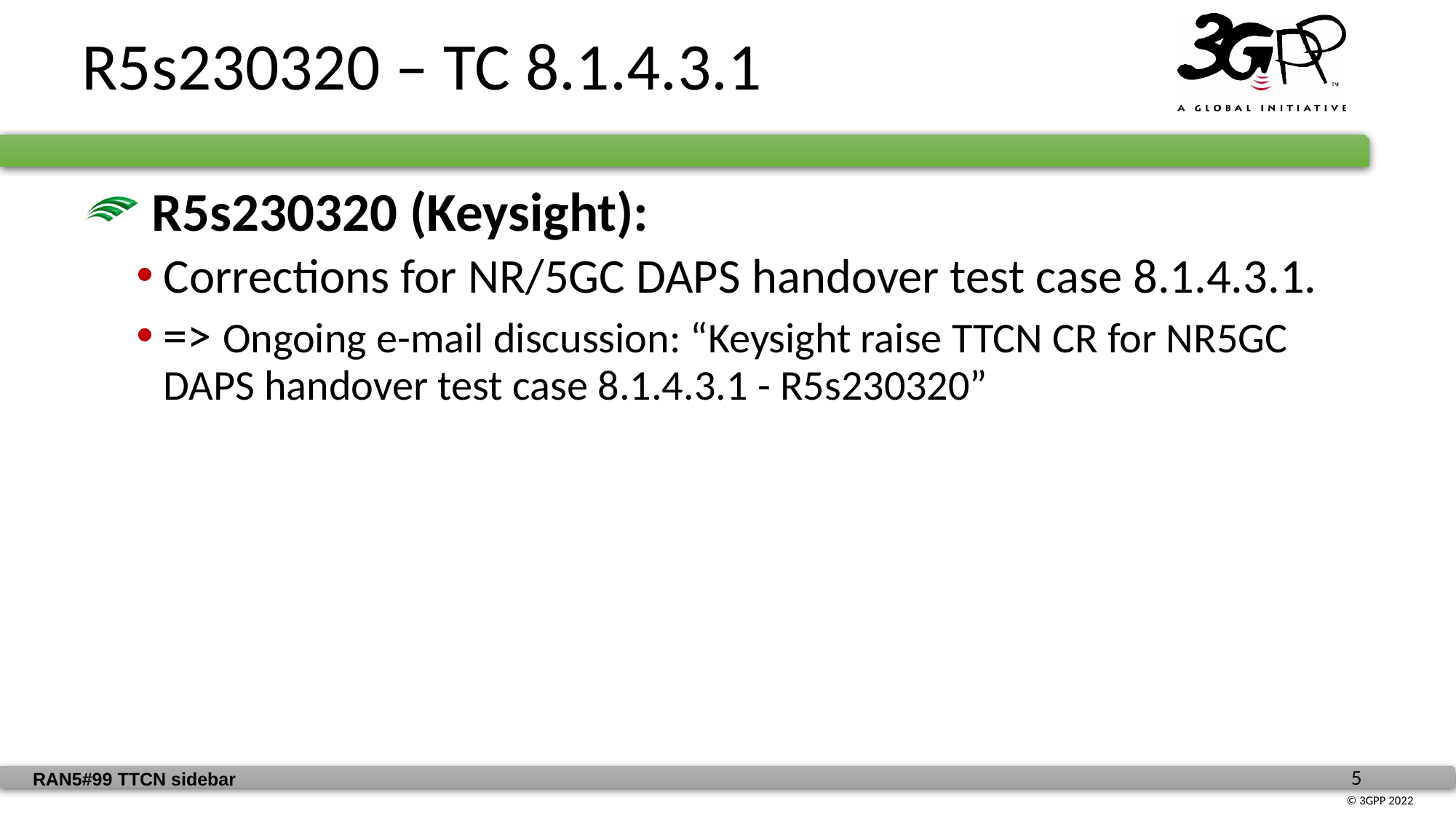

R5s230320 – TC 8.1.4.3.1
 R5s230320 (Keysight):
Corrections for NR/5GC DAPS handover test case 8.1.4.3.1.
=> Ongoing e-mail discussion: “Keysight raise TTCN CR for NR5GC DAPS handover test case 8.1.4.3.1 - R5s230320”